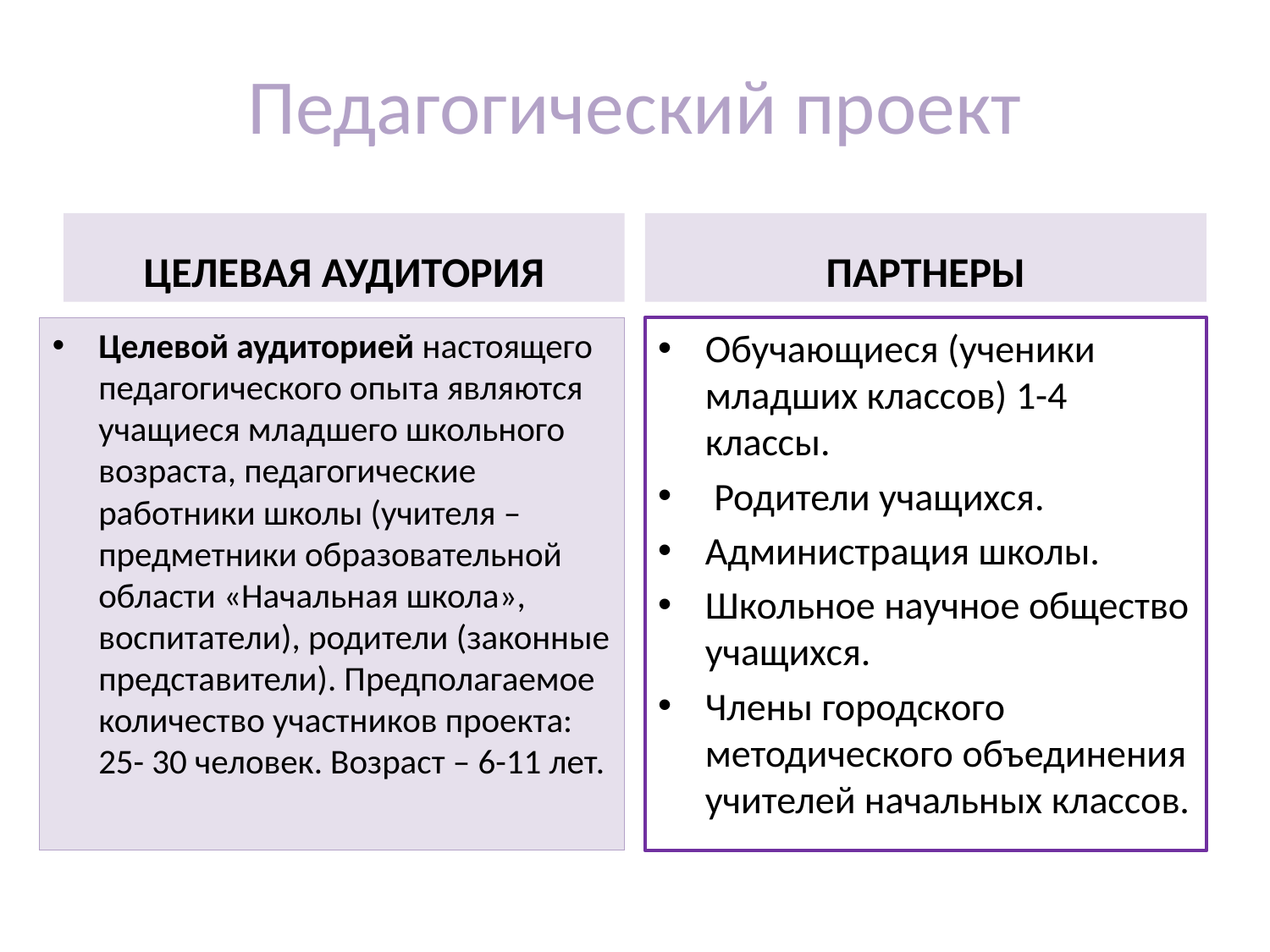

# Педагогический проект
ЦЕЛЕВАЯ АУДИТОРИЯ
ПАРТНЕРЫ
Обучающиеся (ученики младших классов) 1-4 классы.
 Родители учащихся.
Администрация школы.
Школьное научное общество учащихся.
Члены городского методического объединения учителей начальных классов.
Целевой аудиторией настоящего педагогического опыта являются учащиеся младшего школьного возраста, педагогические работники школы (учителя – предметники образовательной области «Начальная школа», воспитатели), родители (законные представители). Предполагаемое количество участников проекта: 25- 30 человек. Возраст – 6-11 лет.